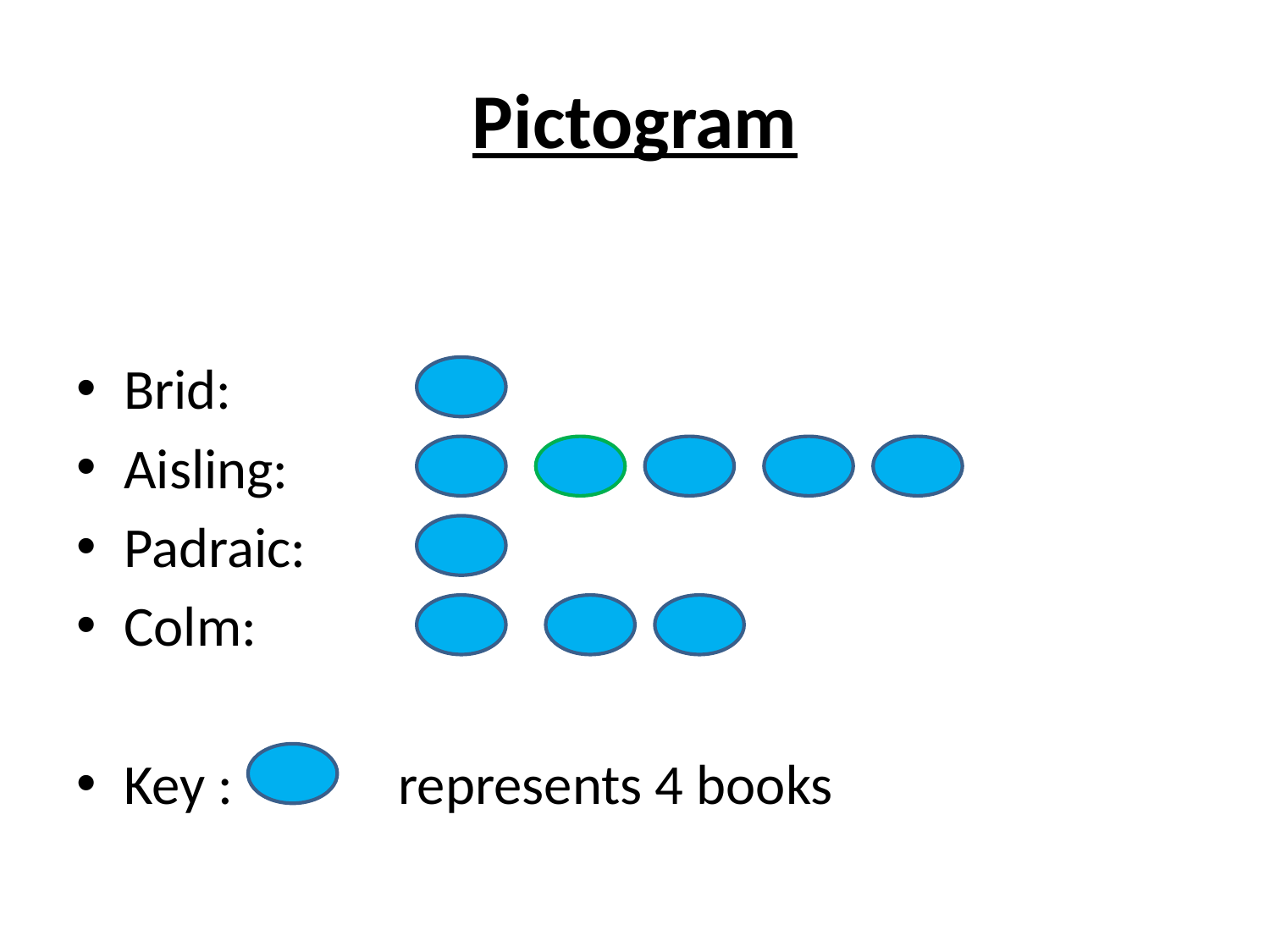

# Pictogram

Brid:
Aisling:
Padraic:
Colm:

Key :             represents 4 books